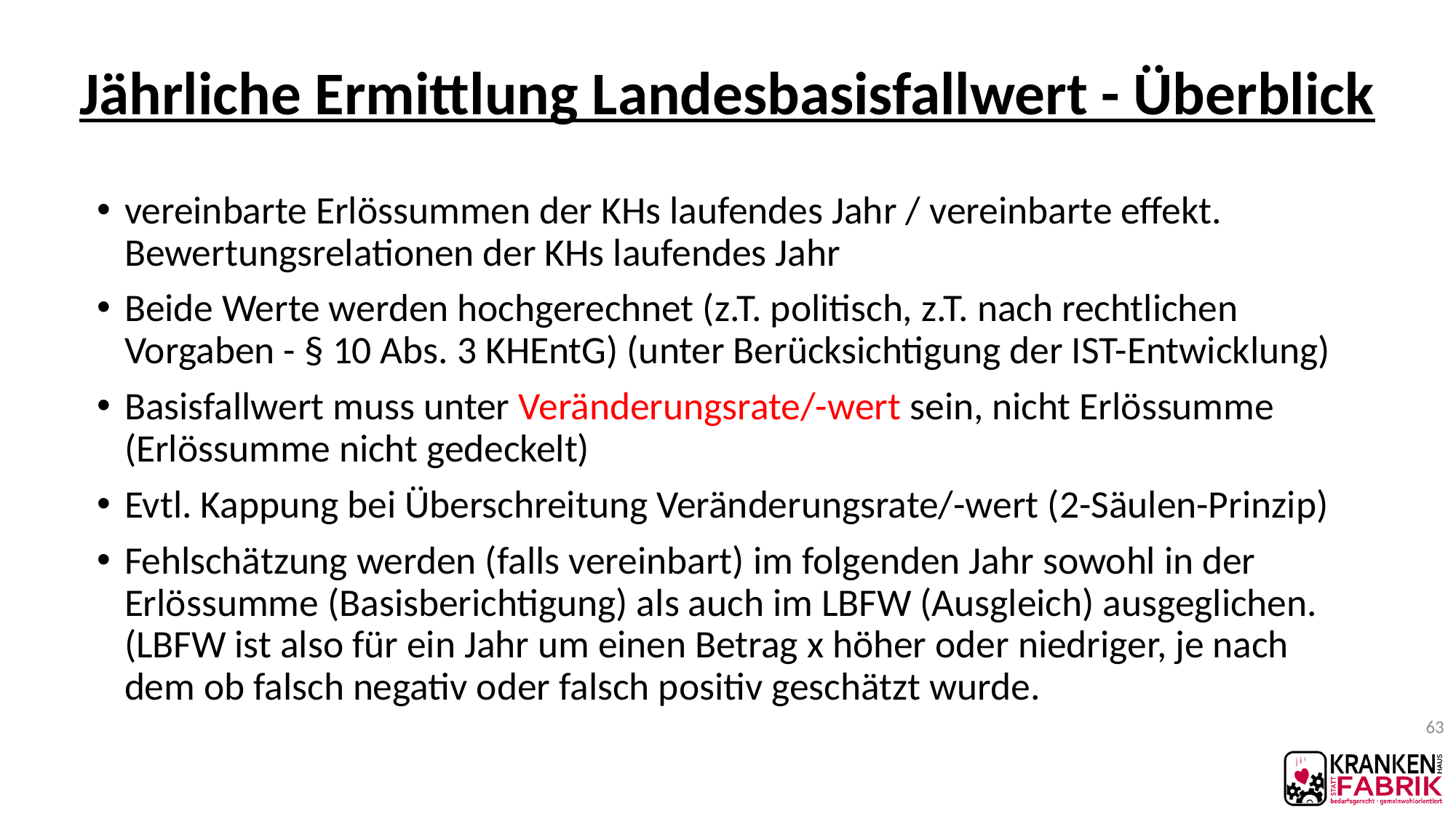

# Jährliche Ermittlung Landesbasisfallwert - Überblick
vereinbarte Erlössummen der KHs laufendes Jahr / vereinbarte effekt. Bewertungsrelationen der KHs laufendes Jahr
Beide Werte werden hochgerechnet (z.T. politisch, z.T. nach rechtlichen Vorgaben - § 10 Abs. 3 KHEntG) (unter Berücksichtigung der IST-Entwicklung)
Basisfallwert muss unter Veränderungsrate/-wert sein, nicht Erlössumme (Erlössumme nicht gedeckelt)
Evtl. Kappung bei Überschreitung Veränderungsrate/-wert (2-Säulen-Prinzip)
Fehlschätzung werden (falls vereinbart) im folgenden Jahr sowohl in der Erlössumme (Basisberichtigung) als auch im LBFW (Ausgleich) ausgeglichen. (LBFW ist also für ein Jahr um einen Betrag x höher oder niedriger, je nach dem ob falsch negativ oder falsch positiv geschätzt wurde.
63